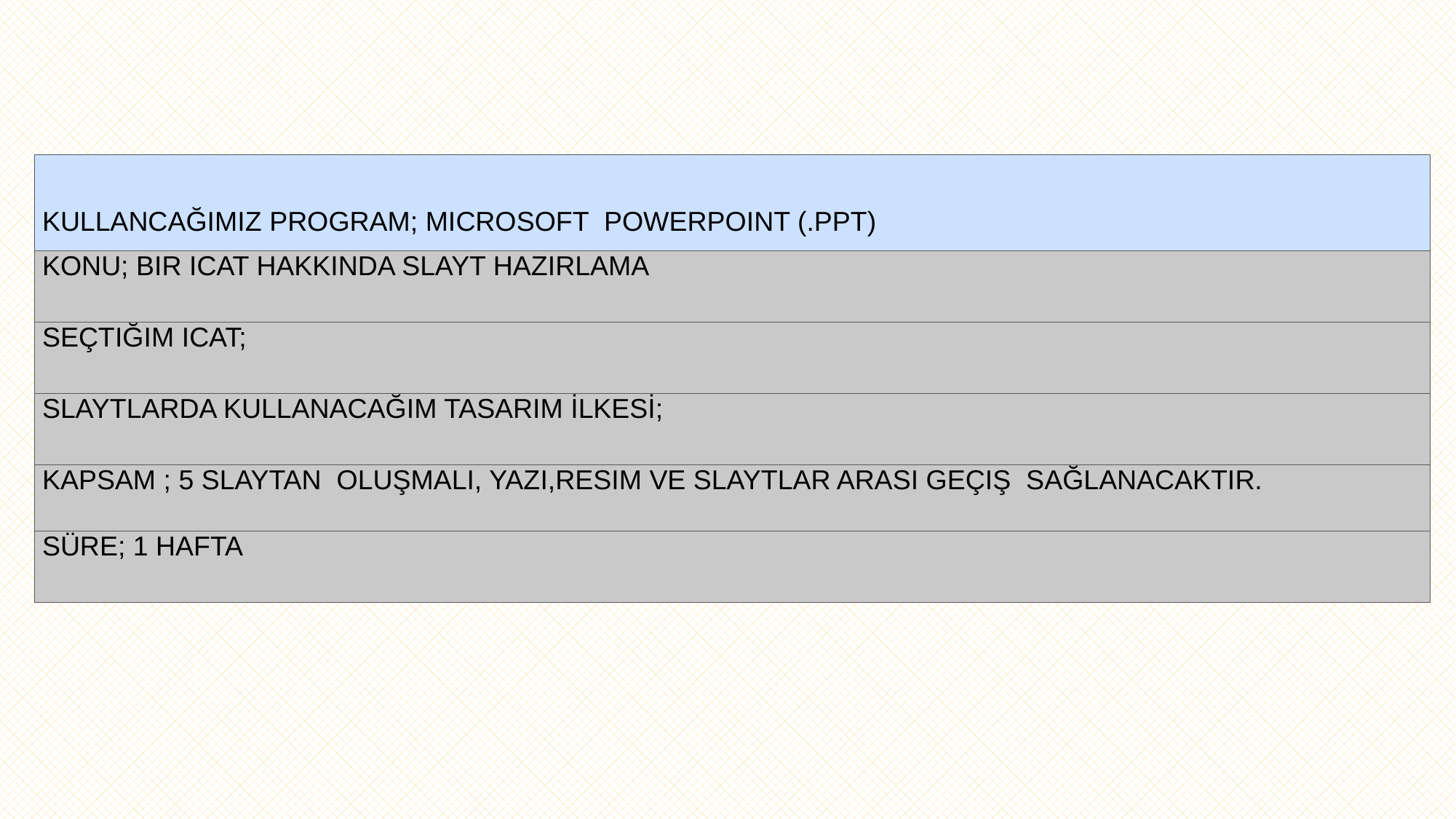

| Kullancağimiz program; Microsoft Powerpoint (.ppt) |
| --- |
| Konu; bir icat hakkinda slayt hazirlama |
| Seçtiğim icat; |
| SLAYTLARDA KULLANACAĞIM TASARIM İLKESİ; |
| Kapsam ; 5 slaytan oluşmalı, yazı,resim ve slaytlar arası geçiş sağlanacaktır. |
| Süre; 1 hafta |